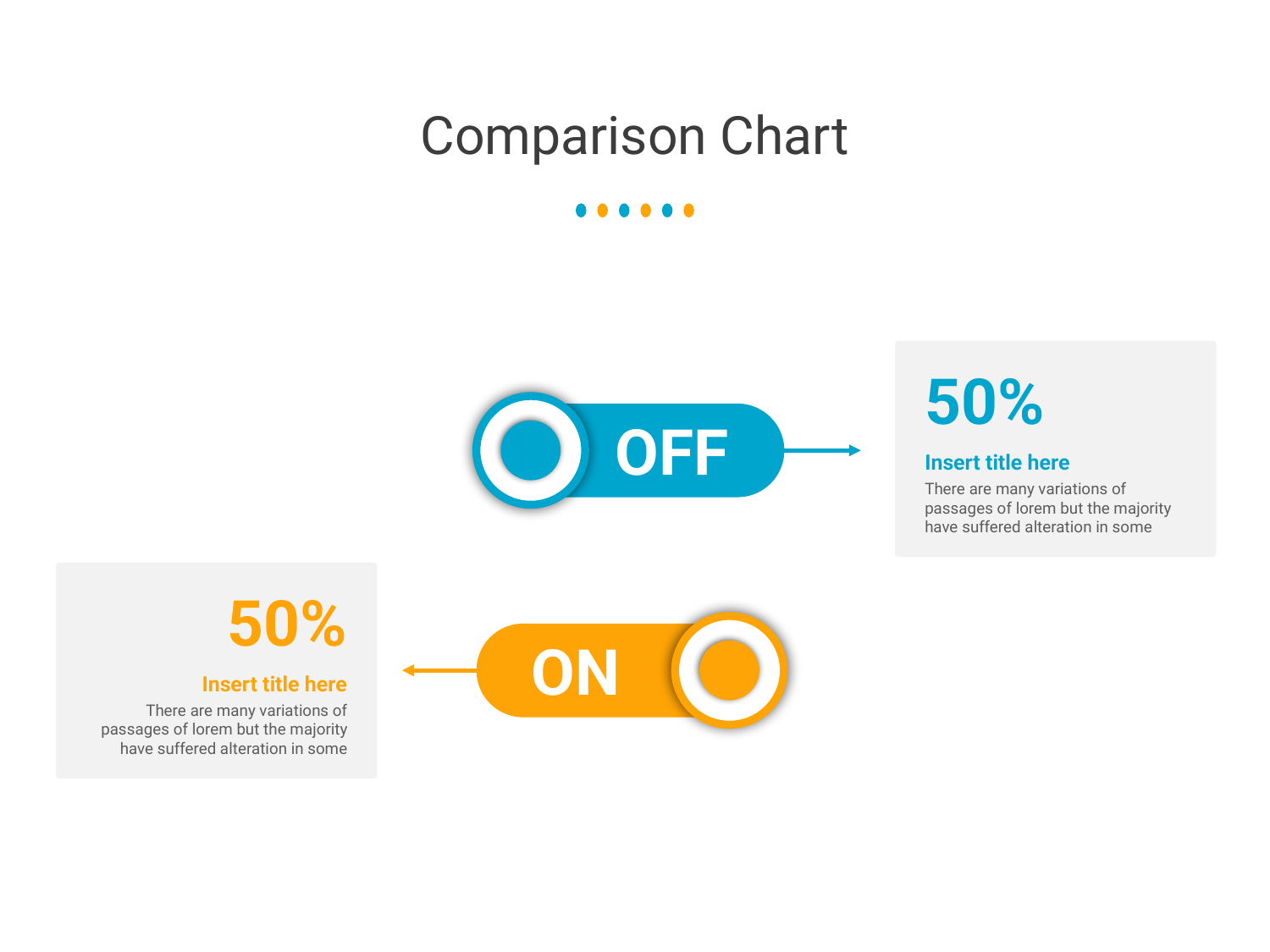

# Comparison Chart

50%
Insert title here
There are many variations of passages of lorem but the majority have suffered alteration in some

OFF

50%
Insert title here
There are many variations of passages of lorem but the majority have suffered alteration in some

ON